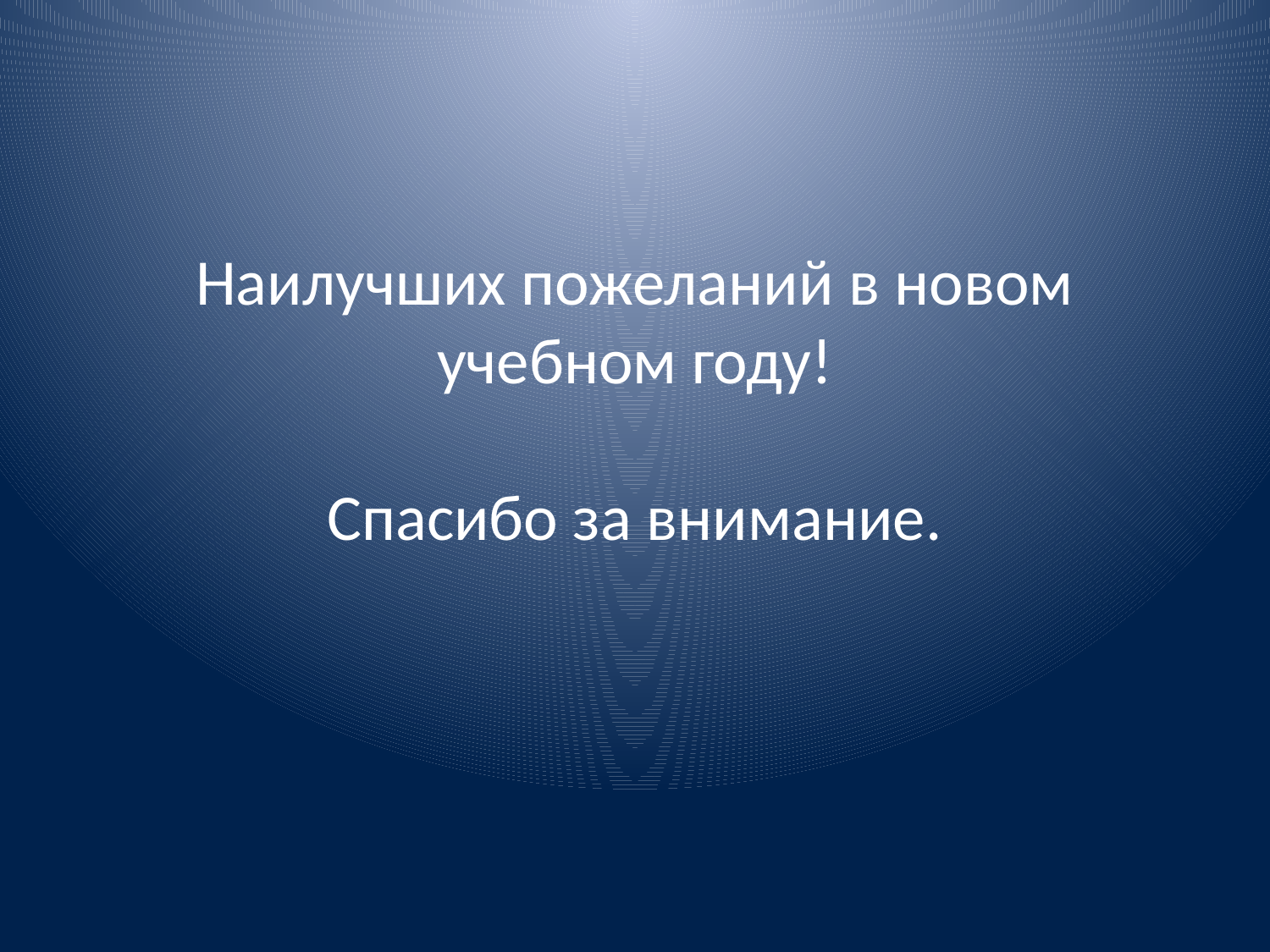

# Наилучших пожеланий в новом учебном году! Спасибо за внимание.